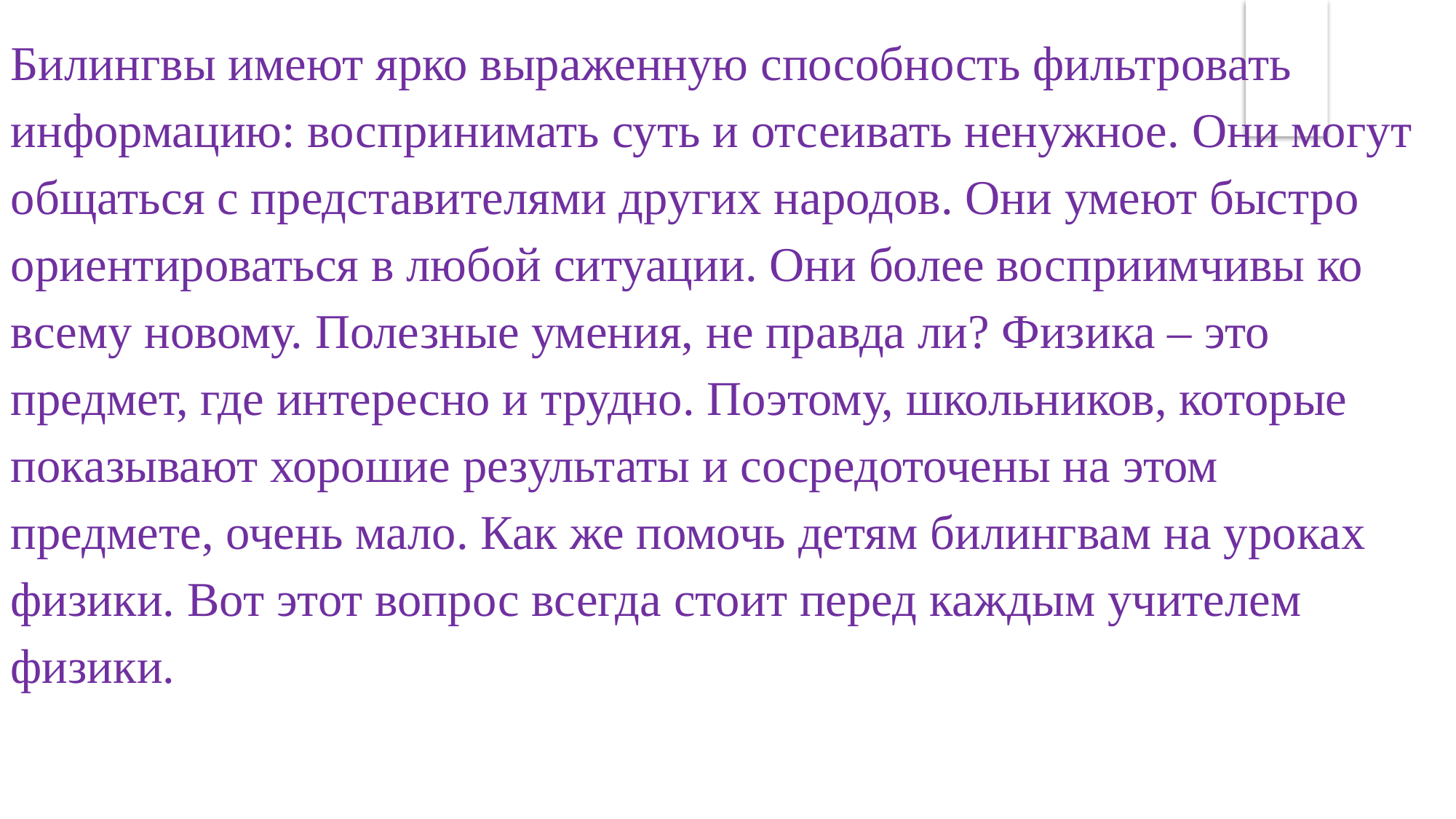

Билингвы имеют ярко выраженную способность фильтровать информацию: воспринимать суть и отсеивать ненужное. Они могут общаться с представителями других народов. Они умеют быстро ориентироваться в любой ситуации. Они более восприимчивы ко всему новому. Полезные умения, не правда ли? Физика – это предмет, где интересно и трудно. Поэтому, школьников, которые показывают хорошие результаты и сосредоточены на этом предмете, очень мало. Как же помочь детям билингвам на уроках физики. Вот этот вопрос всегда стоит перед каждым учителем физики.